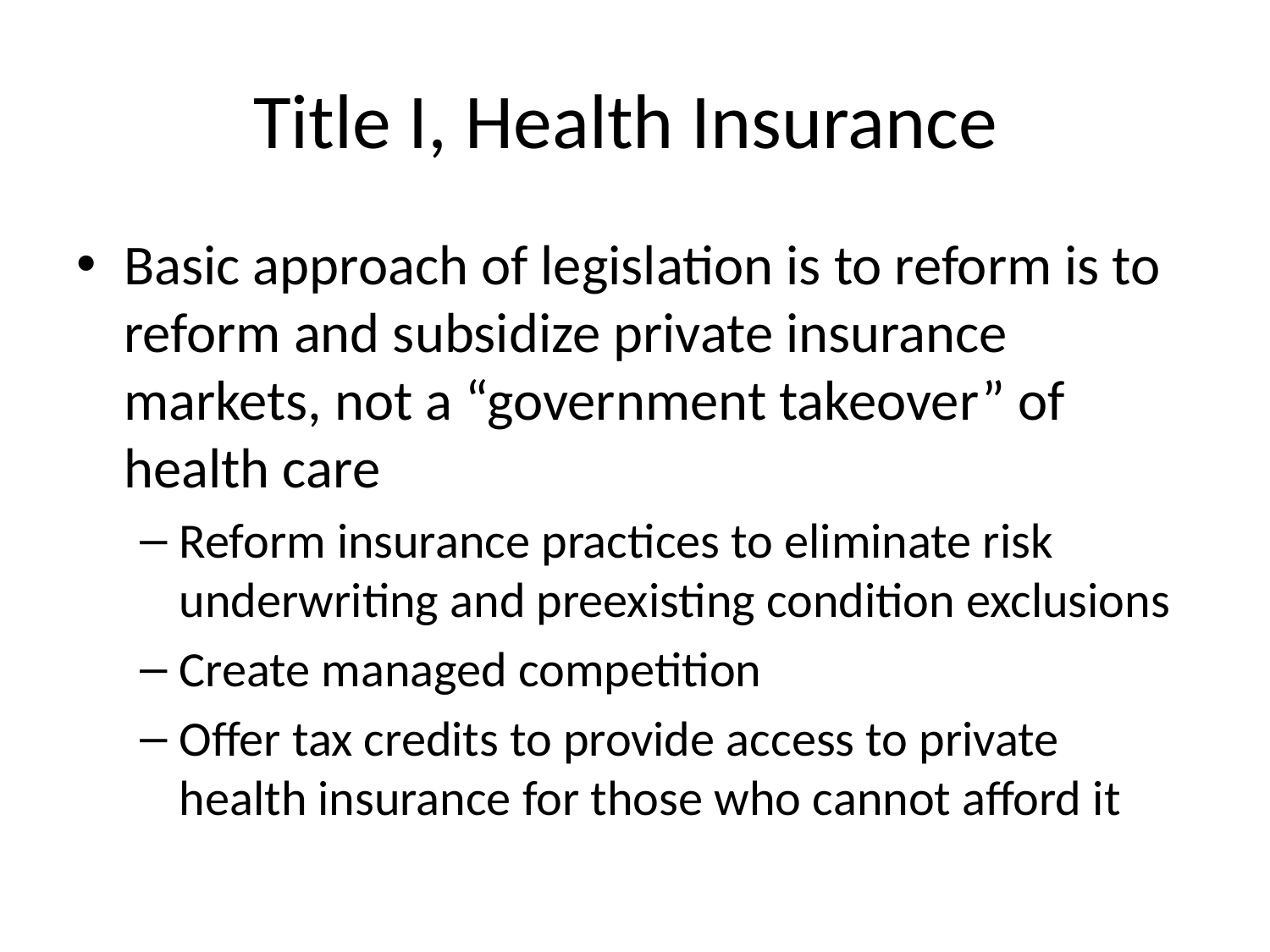

# Title I, Health Insurance
Basic approach of legislation is to reform is to reform and subsidize private insurance markets, not a “government takeover” of health care
Reform insurance practices to eliminate risk underwriting and preexisting condition exclusions
Create managed competition
Offer tax credits to provide access to private health insurance for those who cannot afford it